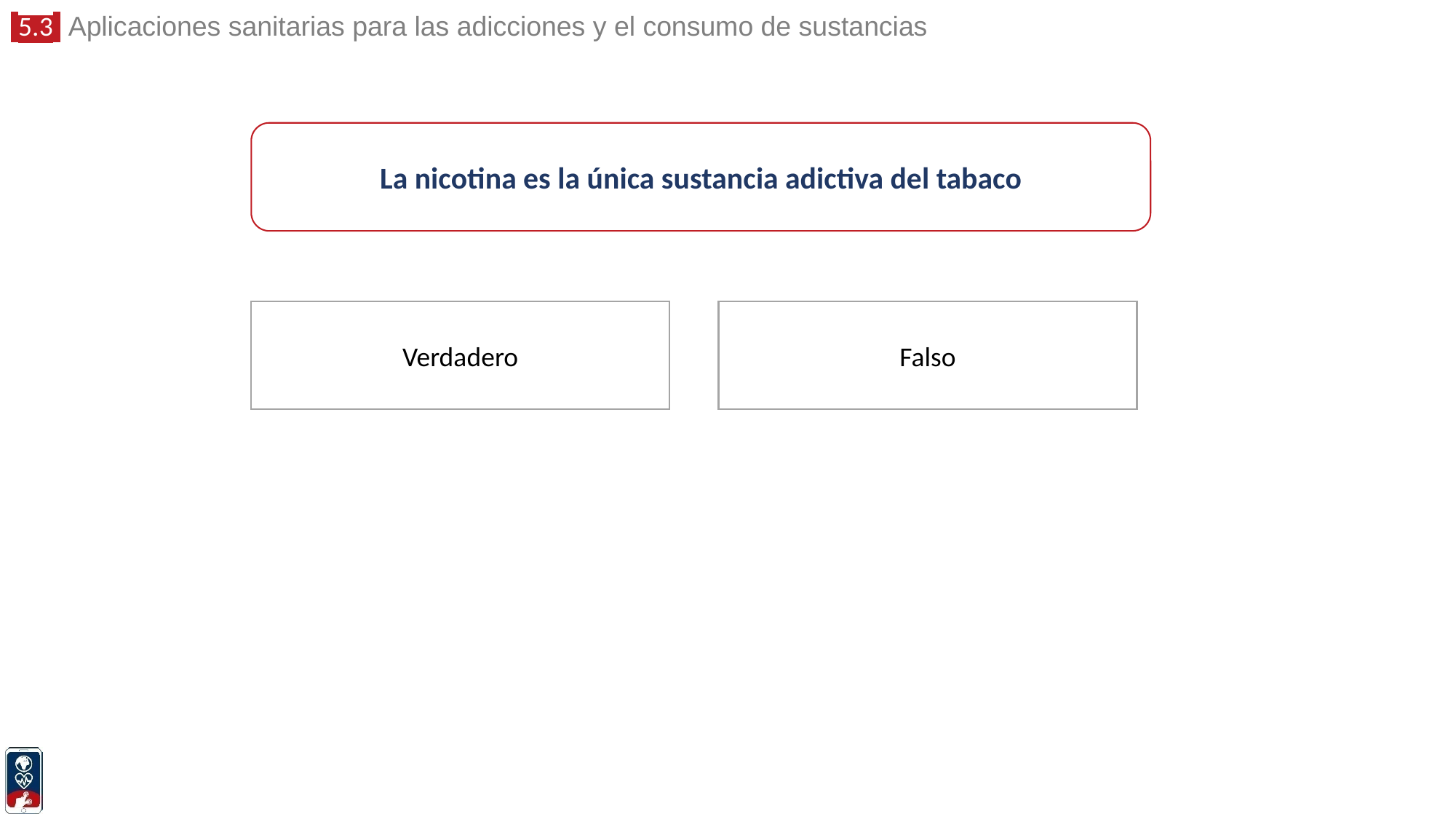

La nicotina es la única sustancia adictiva del tabaco
Verdadero
Falso